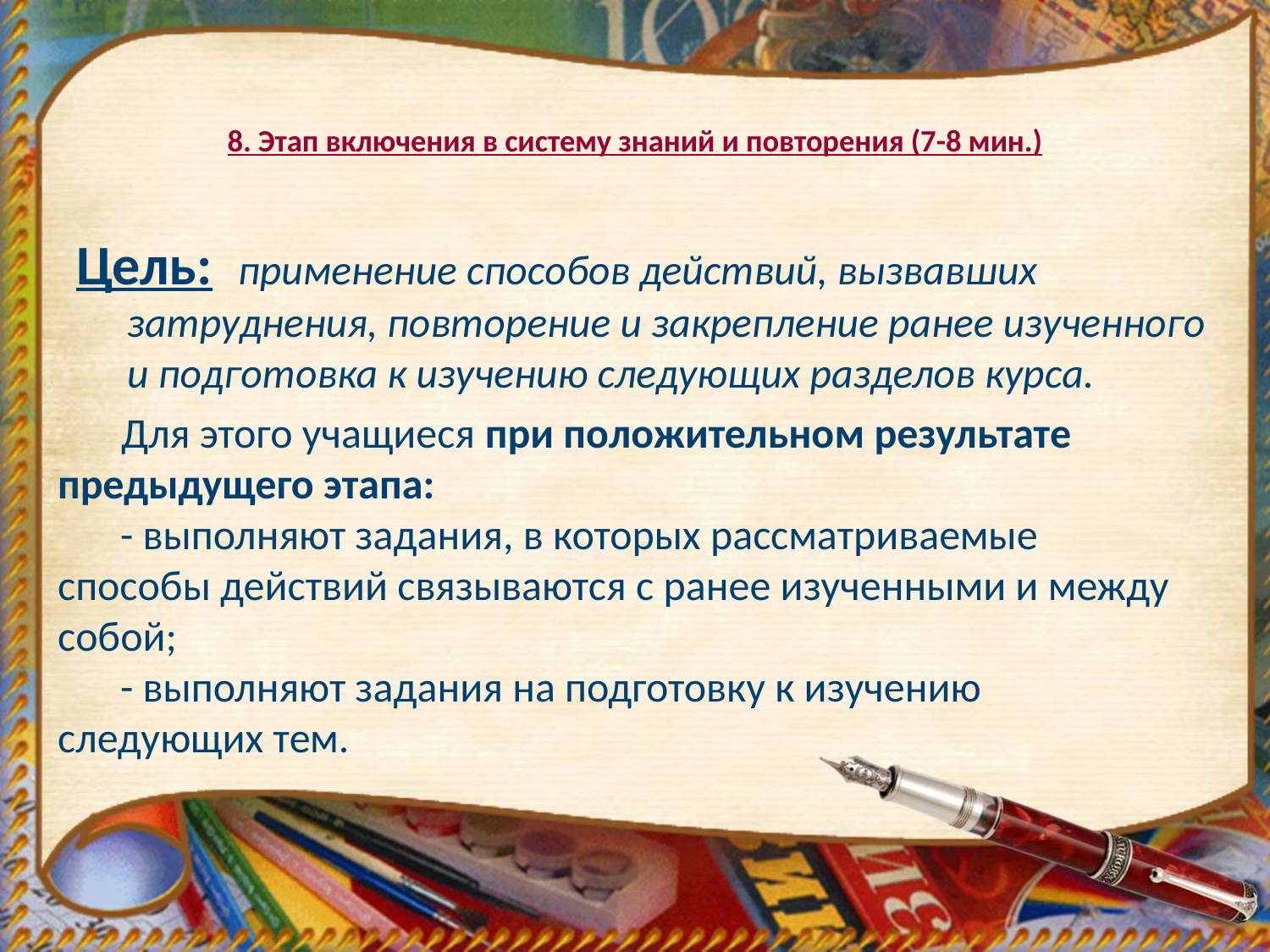

# 8. Этап включения в систему знаний и повторения (7-8 мин.)
Цель:  применение способов действий, вызвавших затруднения, повторение и закрепление ранее изученного и подготовка к изучению следующих разделов курса.
Для этого учащиеся при положительном результате предыдущего этапа:
- выполняют задания, в которых рассматриваемые способы действий связываются с ранее изученными и между собой;
- выполняют задания на подготовку к изучению следующих тем.